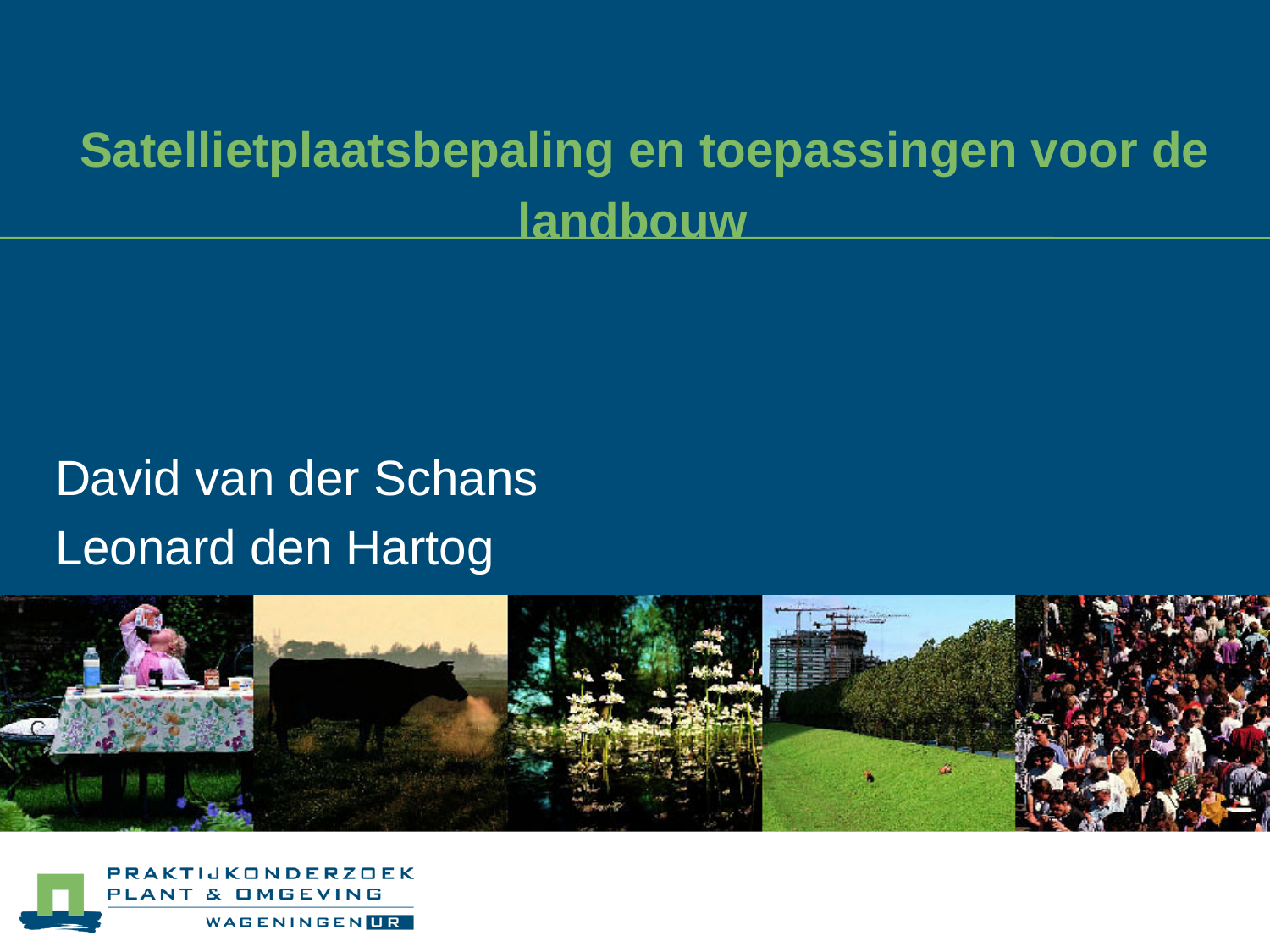

# Satellietplaatsbepaling en toepassingen voor de landbouw
David van der Schans
Leonard den Hartog